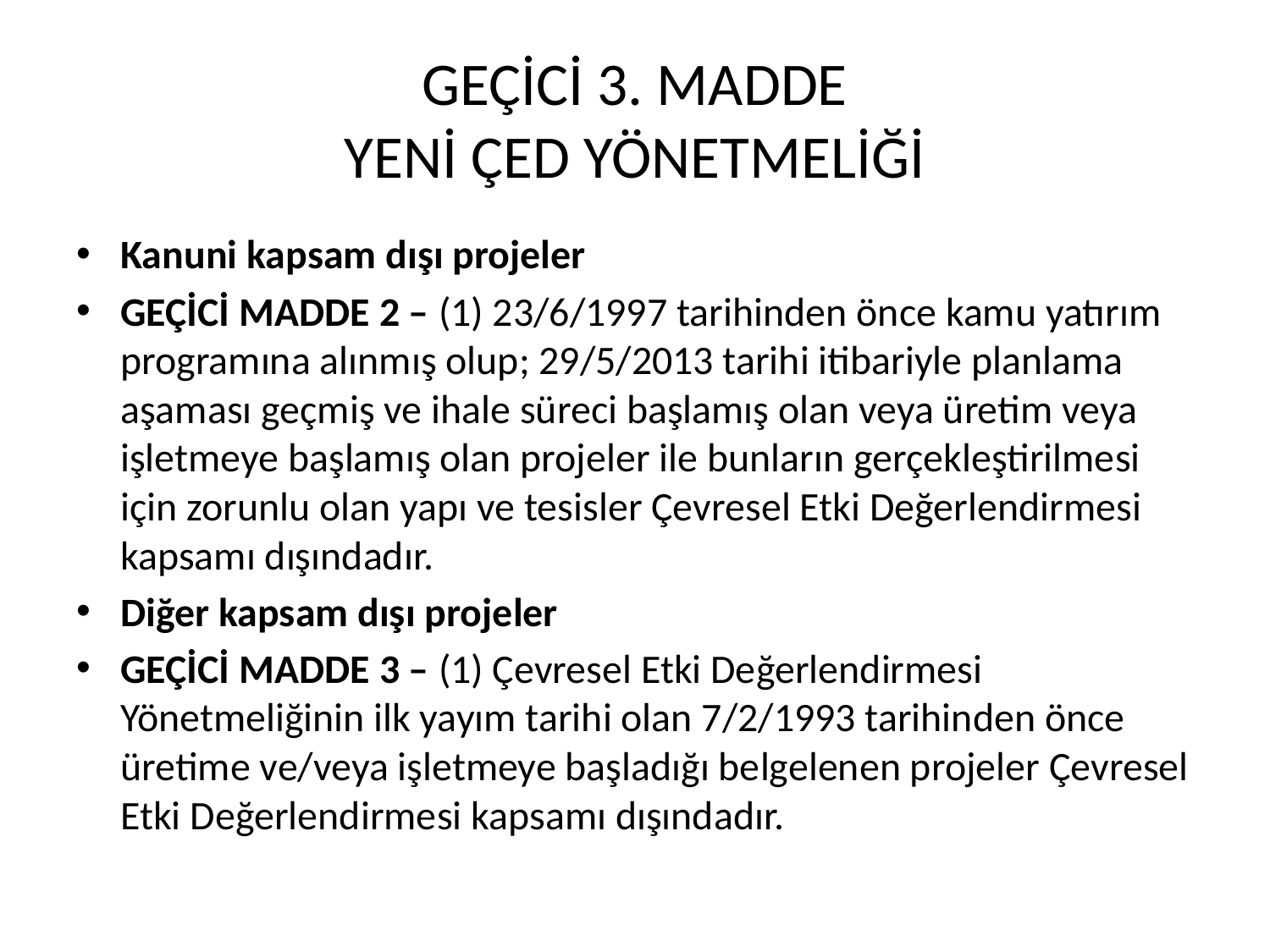

# GEÇİCİ 3. MADDE YENİ ÇED YÖNETMELİĞİ
Kanuni kapsam dışı projeler
GEÇİCİ MADDE 2 – (1) 23/6/1997 tarihinden önce kamu yatırım programına alınmış olup; 29/5/2013 tarihi itibariyle planlama aşaması geçmiş ve ihale süreci başlamış olan veya üretim veya işletmeye başlamış olan projeler ile bunların gerçekleştirilmesi için zorunlu olan yapı ve tesisler Çevresel Etki Değerlendirmesi kapsamı dışındadır.
Diğer kapsam dışı projeler
GEÇİCİ MADDE 3 – (1) Çevresel Etki Değerlendirmesi Yönetmeliğinin ilk yayım tarihi olan 7/2/1993 tarihinden önce üretime ve/veya işletmeye başladığı belgelenen projeler Çevresel Etki Değerlendirmesi kapsamı dışındadır.